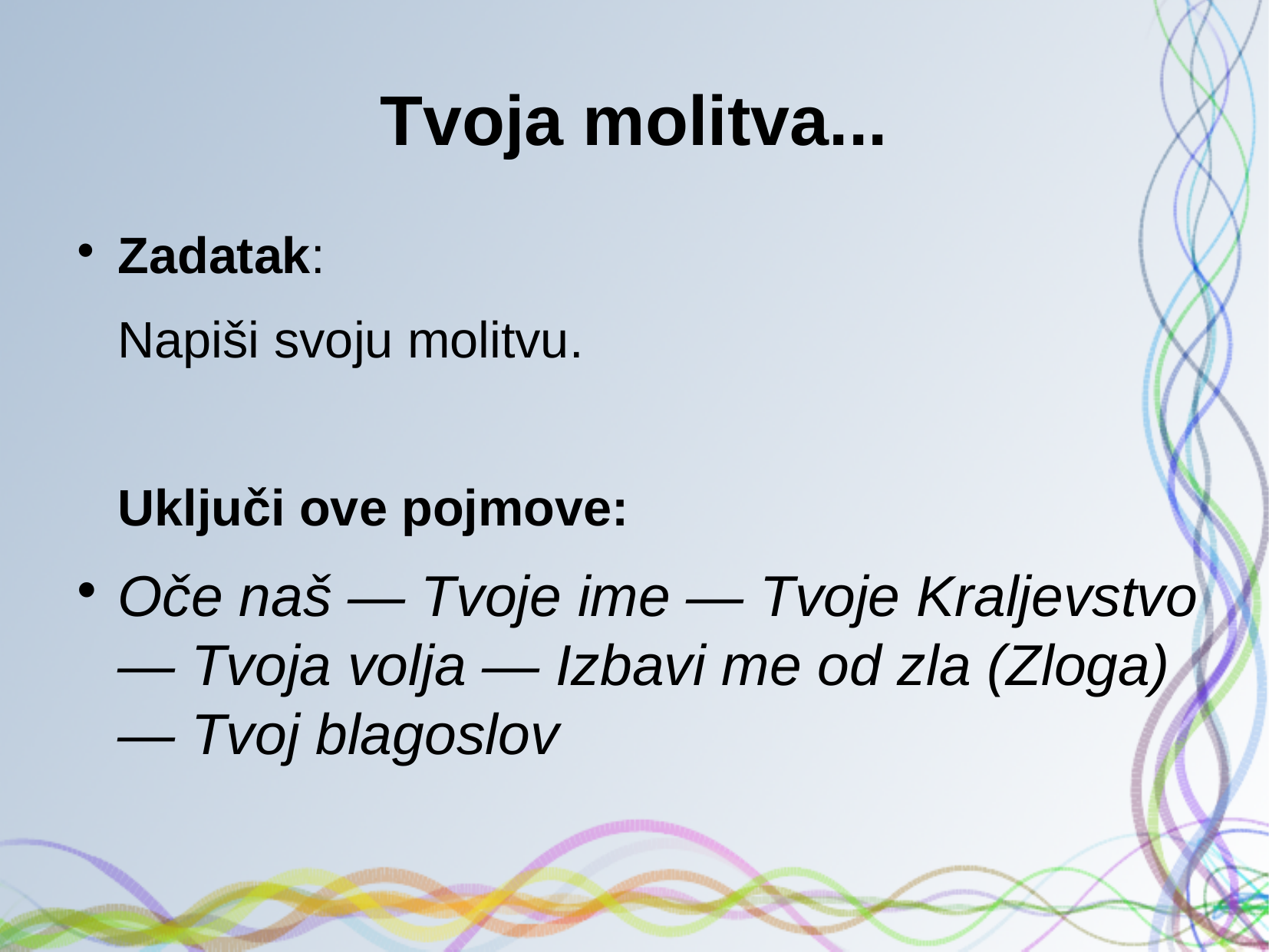

# Tvoja molitva...
Zadatak:
Napiši svoju molitvu.

Uključi ove pojmove:
Oče naš — Tvoje ime — Tvoje Kraljevstvo — Tvoja volja — Izbavi me od zla (Zloga) — Tvoj blagoslov